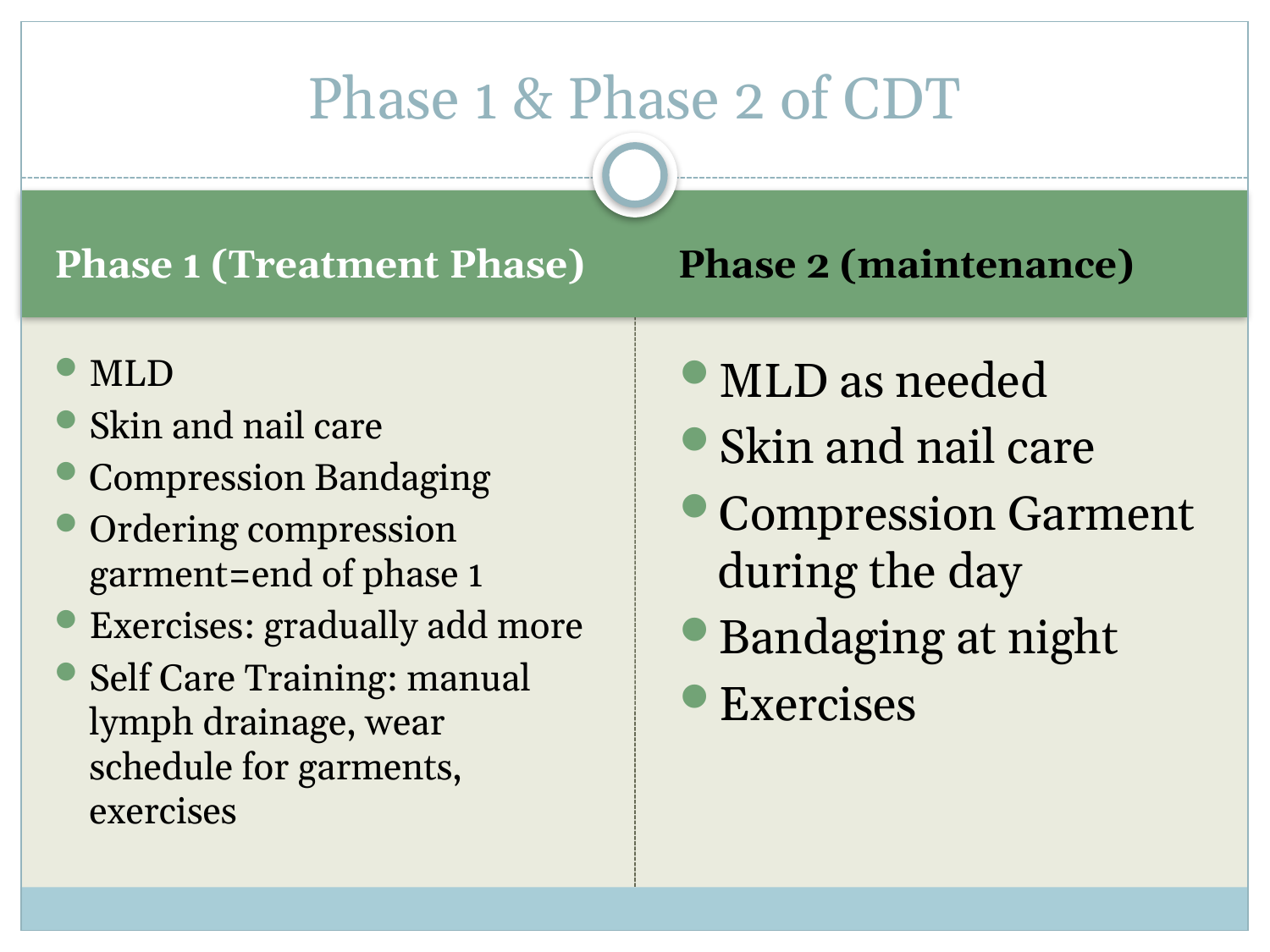

# Phase 1 & Phase 2 of CDT
Phase 1 (Treatment Phase)
Phase 2 (maintenance)
MLD
Skin and nail care
Compression Bandaging
Ordering compression garment=end of phase 1
Exercises: gradually add more
Self Care Training: manual lymph drainage, wear schedule for garments, exercises
MLD as needed
Skin and nail care
Compression Garment during the day
Bandaging at night
Exercises